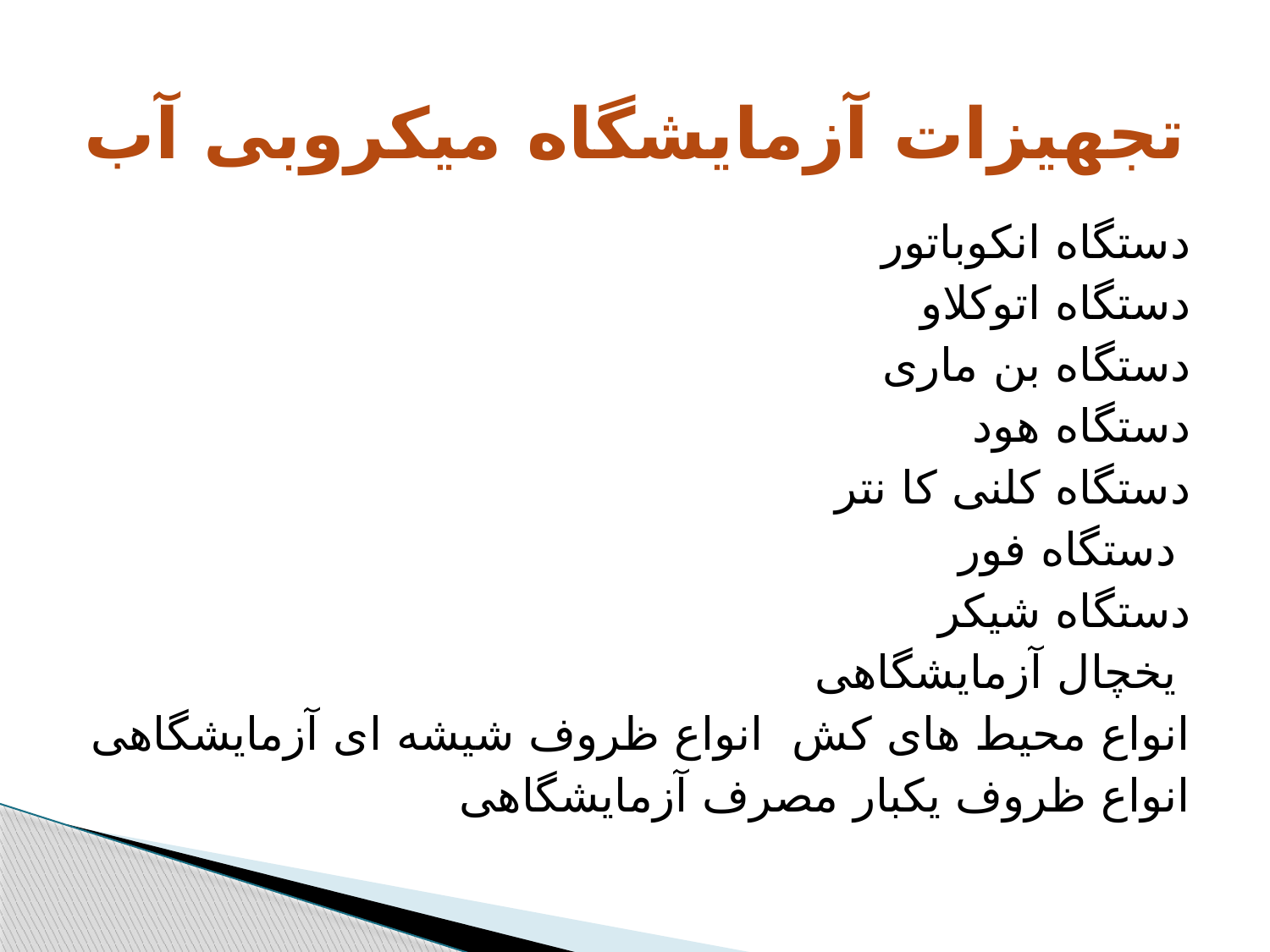

# تجهیزات آزمایشگاه میکروبی آب
دستگاه انکوباتور
دستگاه اتوکلاو
دستگاه بن ماری
دستگاه هود
دستگاه کلنی کا نتر
 دستگاه فور
دستگاه شیکر
 یخچال آزمایشگاهی
انواع محیط های کش  انواع ظروف شیشه ای آزمایشگاهی
انواع ظروف یکبار مصرف آزمایشگاهی